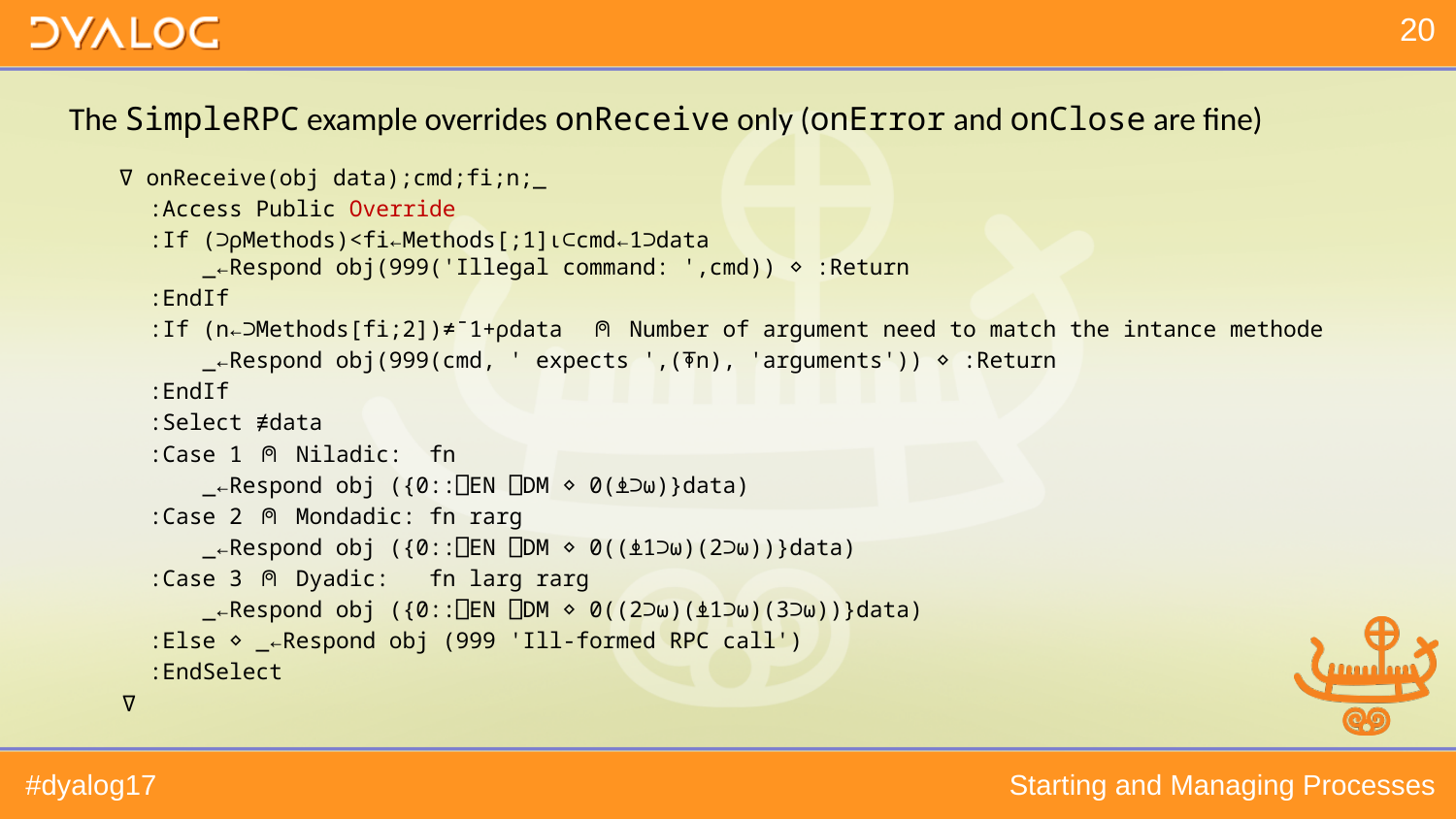

The SimpleRPC example overrides onReceive only (onError and onClose are fine)
    ∇ onReceive(obj data);cmd;fi;n;_
      :Access Public Override
      :If (⊃⍴Methods)<fi←Methods[;1]⍳⊂cmd←1⊃data
          _←Respond obj(999('Illegal command: ',cmd)) ⋄ :Return
      :EndIf
      :If (n←⊃Methods[fi;2])≠¯1+⍴data  ⍝ Number of argument need to match the intance methode
          _←Respond obj(999(cmd, ' expects ',(⍕n), 'arguments')) ⋄ :Return
      :EndIf
      :Select ≢data
      :Case 1 ⍝ Niladic:  fn
          _←Respond obj ({0::⎕EN ⎕DM ⋄ 0(⍎⊃⍵)}data)
      :Case 2 ⍝ Mondadic: fn rarg
          _←Respond obj ({0::⎕EN ⎕DM ⋄ 0((⍎1⊃⍵)(2⊃⍵))}data)
      :Case 3 ⍝ Dyadic:   fn larg rarg
          _←Respond obj ({0::⎕EN ⎕DM ⋄ 0((2⊃⍵)(⍎1⊃⍵)(3⊃⍵))}data)
      :Else ⋄ _←Respond obj (999 'Ill-formed RPC call')
      :EndSelect
    ∇